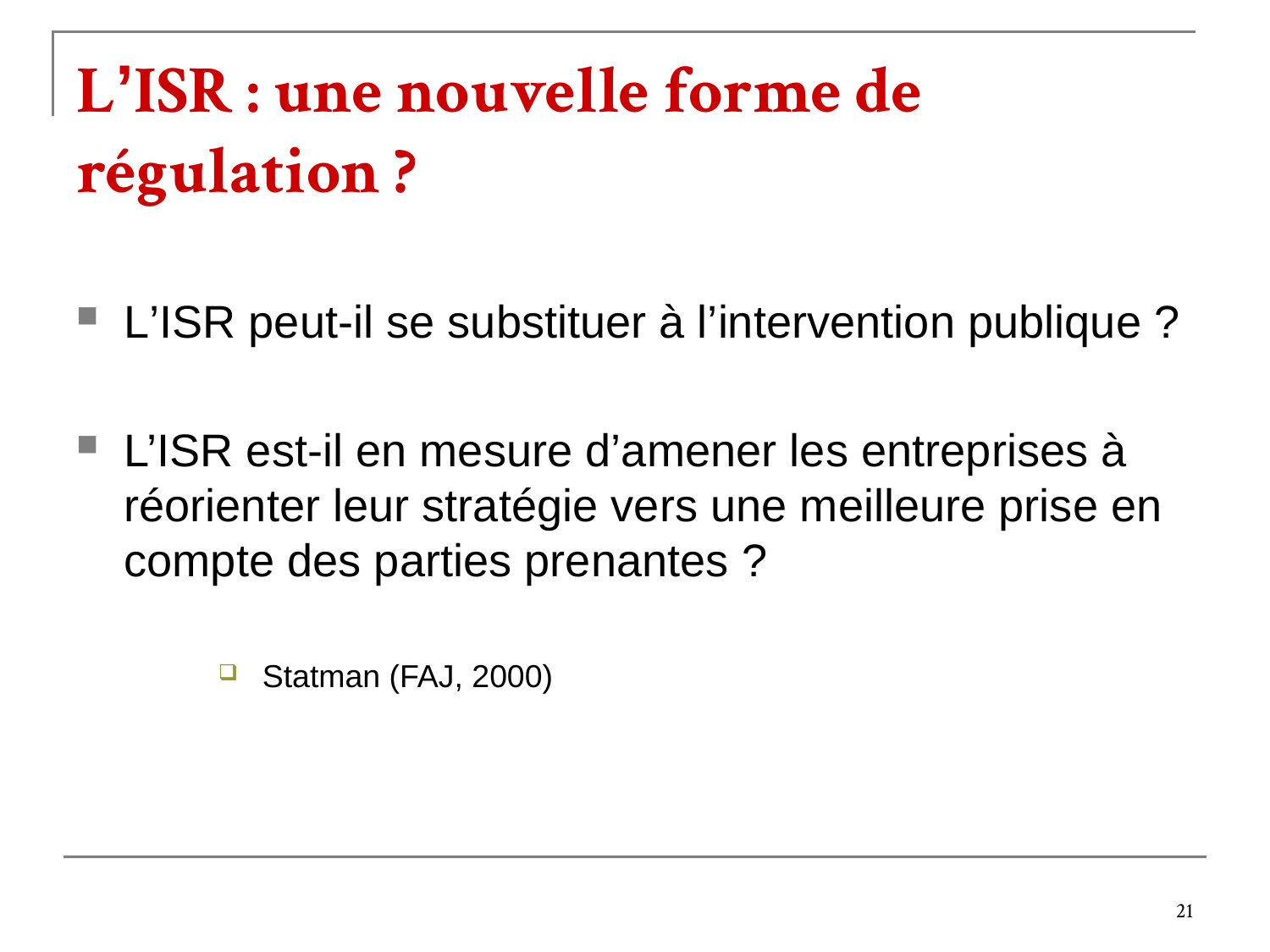

# L’ISR : une nouvelle forme de régulation ?

L’ISR peut-il se substituer à l’intervention publique ?

L’ISR est-il en mesure d’amener les entreprises à réorienter leur stratégie vers une meilleure prise en compte des parties prenantes ?

Statman (FAJ, 2000)

21